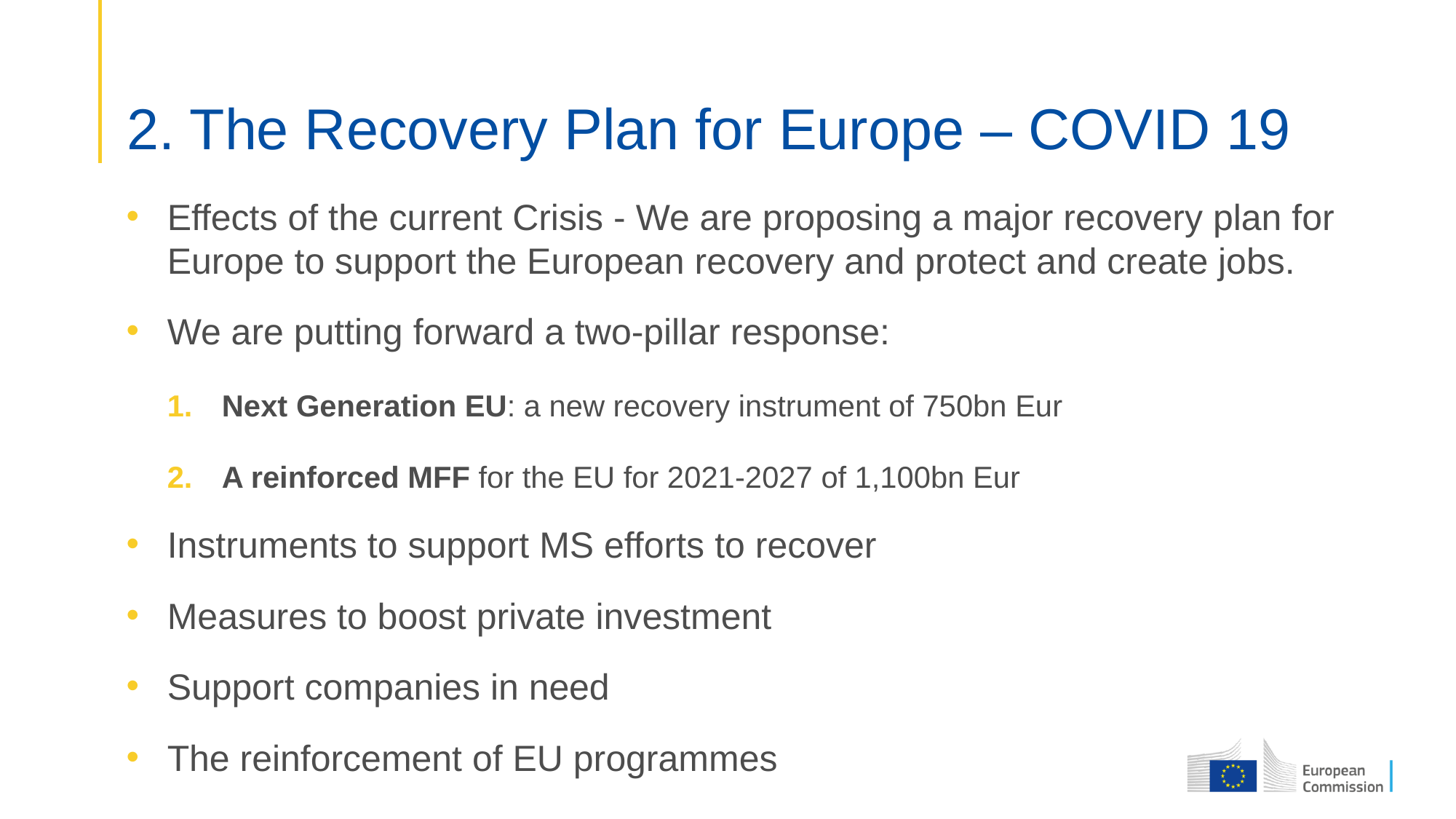

# 2. The Recovery Plan for Europe – COVID 19
Effects of the current Crisis - We are proposing a major recovery plan for Europe to support the European recovery and protect and create jobs.
We are putting forward a two-pillar response:
Next Generation EU: a new recovery instrument of 750bn Eur
A reinforced MFF for the EU for 2021-2027 of 1,100bn Eur
Instruments to support MS efforts to recover
Measures to boost private investment
Support companies in need
The reinforcement of EU programmes